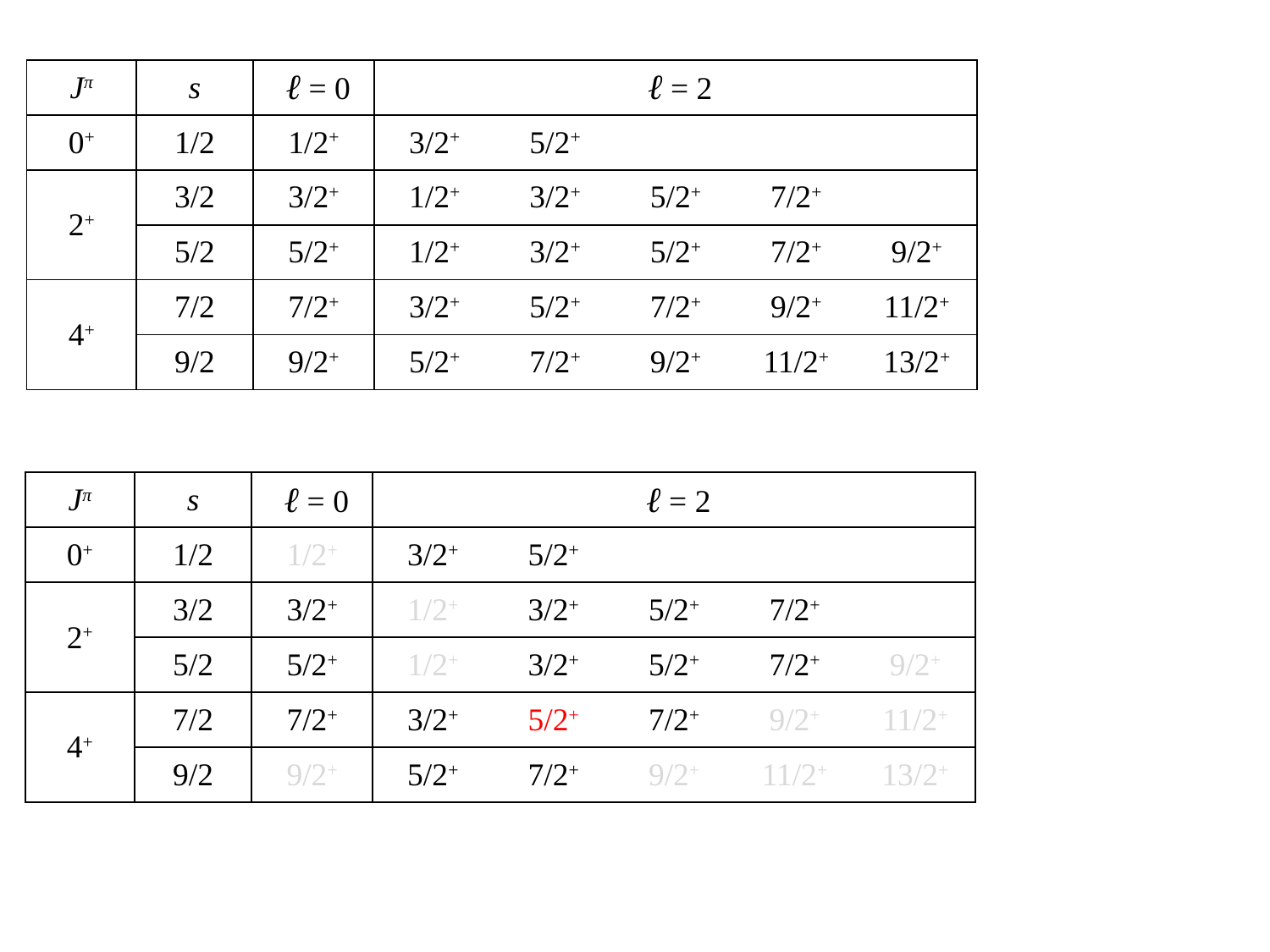

| Jπ | s | ℓ = 0 | ℓ = 2 |  |  |  |  |
| --- | --- | --- | --- | --- | --- | --- | --- |
| 0+ | 1/2 | 1/2+ | 3/2+ | 5/2+ |  |  |  |
| 2+ | 3/2 | 3/2+ | 1/2+ | 3/2+ | 5/2+ | 7/2+ |  |
|  | 5/2 | 5/2+ | 1/2+ | 3/2+ | 5/2+ | 7/2+ | 9/2+ |
| 4+ | 7/2 | 7/2+ | 3/2+ | 5/2+ | 7/2+ | 9/2+ | 11/2+ |
|  | 9/2 | 9/2+ | 5/2+ | 7/2+ | 9/2+ | 11/2+ | 13/2+ |
| Jπ | s | ℓ = 0 | ℓ = 2 |  |  |  |  |
| --- | --- | --- | --- | --- | --- | --- | --- |
| 0+ | 1/2 | 1/2+ | 3/2+ | 5/2+ |  |  |  |
| 2+ | 3/2 | 3/2+ | 1/2+ | 3/2+ | 5/2+ | 7/2+ |  |
|  | 5/2 | 5/2+ | 1/2+ | 3/2+ | 5/2+ | 7/2+ | 9/2+ |
| 4+ | 7/2 | 7/2+ | 3/2+ | 5/2+ | 7/2+ | 9/2+ | 11/2+ |
|  | 9/2 | 9/2+ | 5/2+ | 7/2+ | 9/2+ | 11/2+ | 13/2+ |